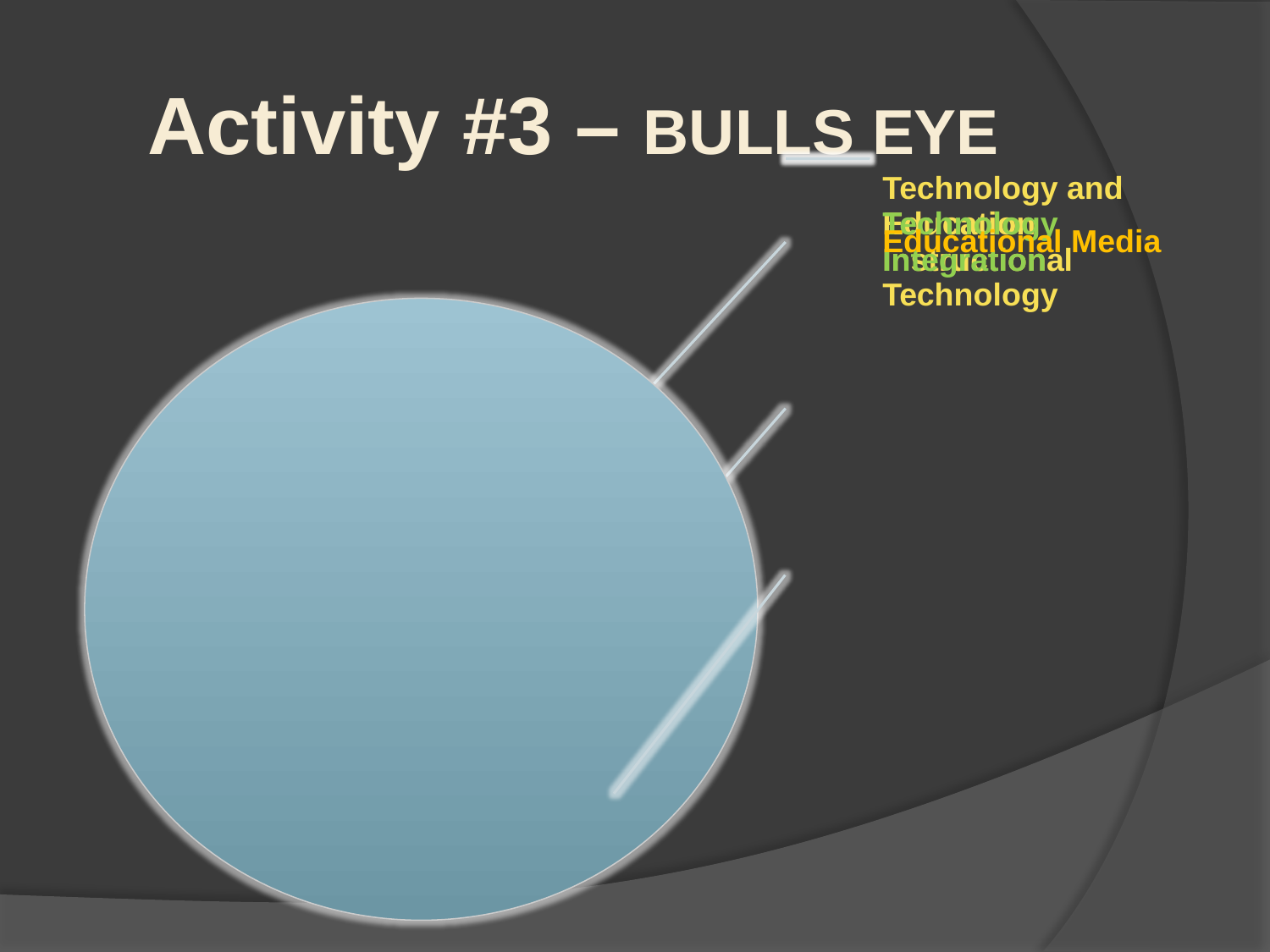

# Activity #3 – BULLS EYE
Technology and Education
Educational Media